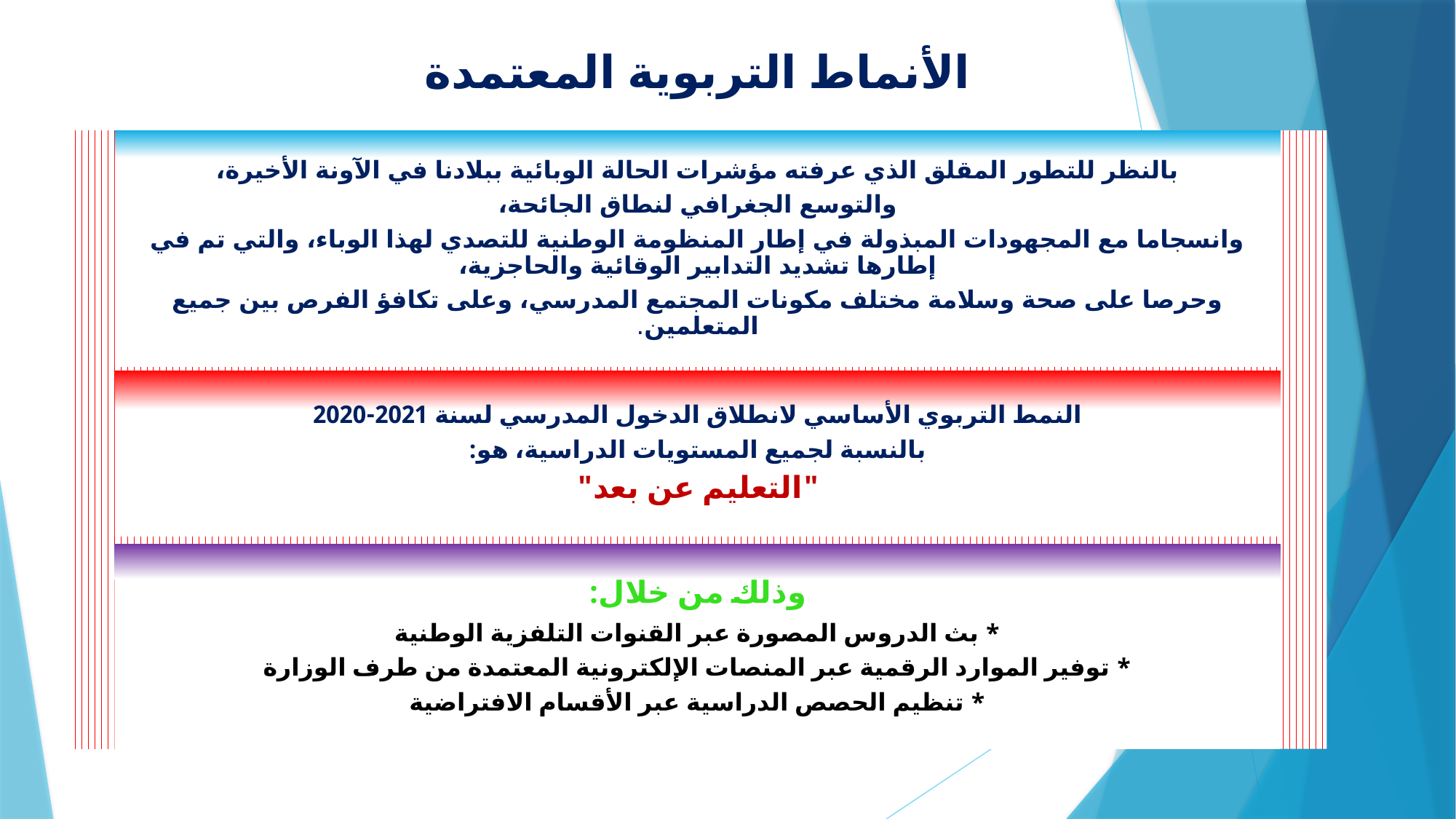

# الأنماط التربوية المعتمدة
النمط التربوي الأساسي لانطلاق الدخول المدرسي لسنة 2021-2020
بالنسبة لجميع المستويات الدراسية، هو:
"التعليم عن بعد"
بالنظر للتطور المقلق الذي عرفته مؤشرات الحالة الوبائية ببلادنا في الآونة الأخيرة،
والتوسع الجغرافي لنطاق الجائحة،
وانسجاما مع المجهودات المبذولة في إطار المنظومة الوطنية للتصدي لهذا الوباء، والتي تم في إطارها تشديد التدابير الوقائية والحاجزية،
وحرصا على صحة وسلامة مختلف مكونات المجتمع المدرسي، وعلى تكافؤ الفرص بين جميع المتعلمين.
وذلك من خلال:
* بث الدروس المصورة عبر القنوات التلفزية الوطنية
* توفير الموارد الرقمية عبر المنصات الإلكترونية المعتمدة من طرف الوزارة
* تنظيم الحصص الدراسية عبر الأقسام الافتراضية